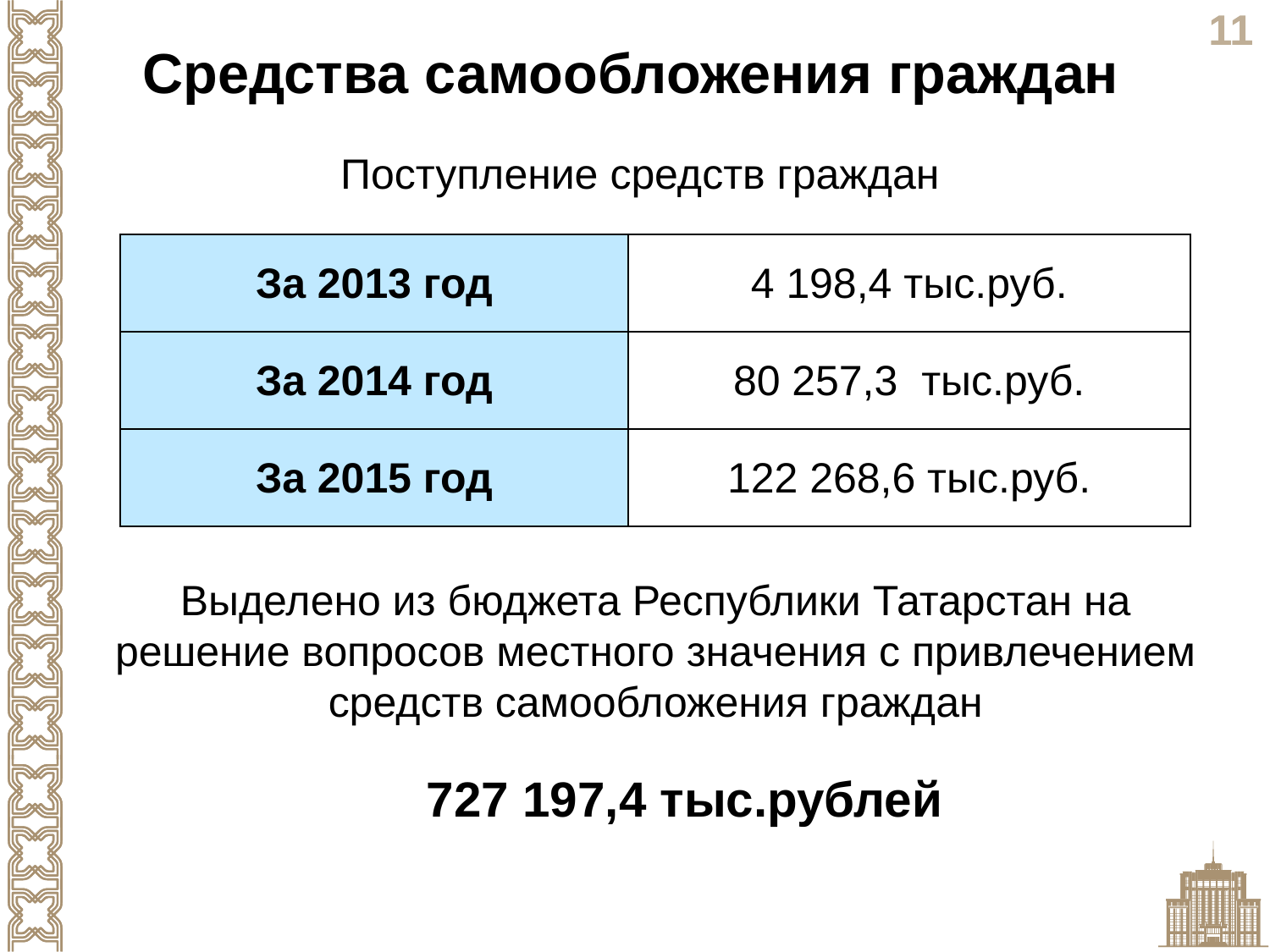

Средства самообложения граждан
Поступление средств граждан
| За 2013 год | 4 198,4 тыс.руб. |
| --- | --- |
| За 2014 год | 80 257,3 тыс.руб. |
| За 2015 год | 122 268,6 тыс.руб. |
Выделено из бюджета Республики Татарстан на решение вопросов местного значения с привлечением средств самообложения граждан
727 197,4 тыс.рублей